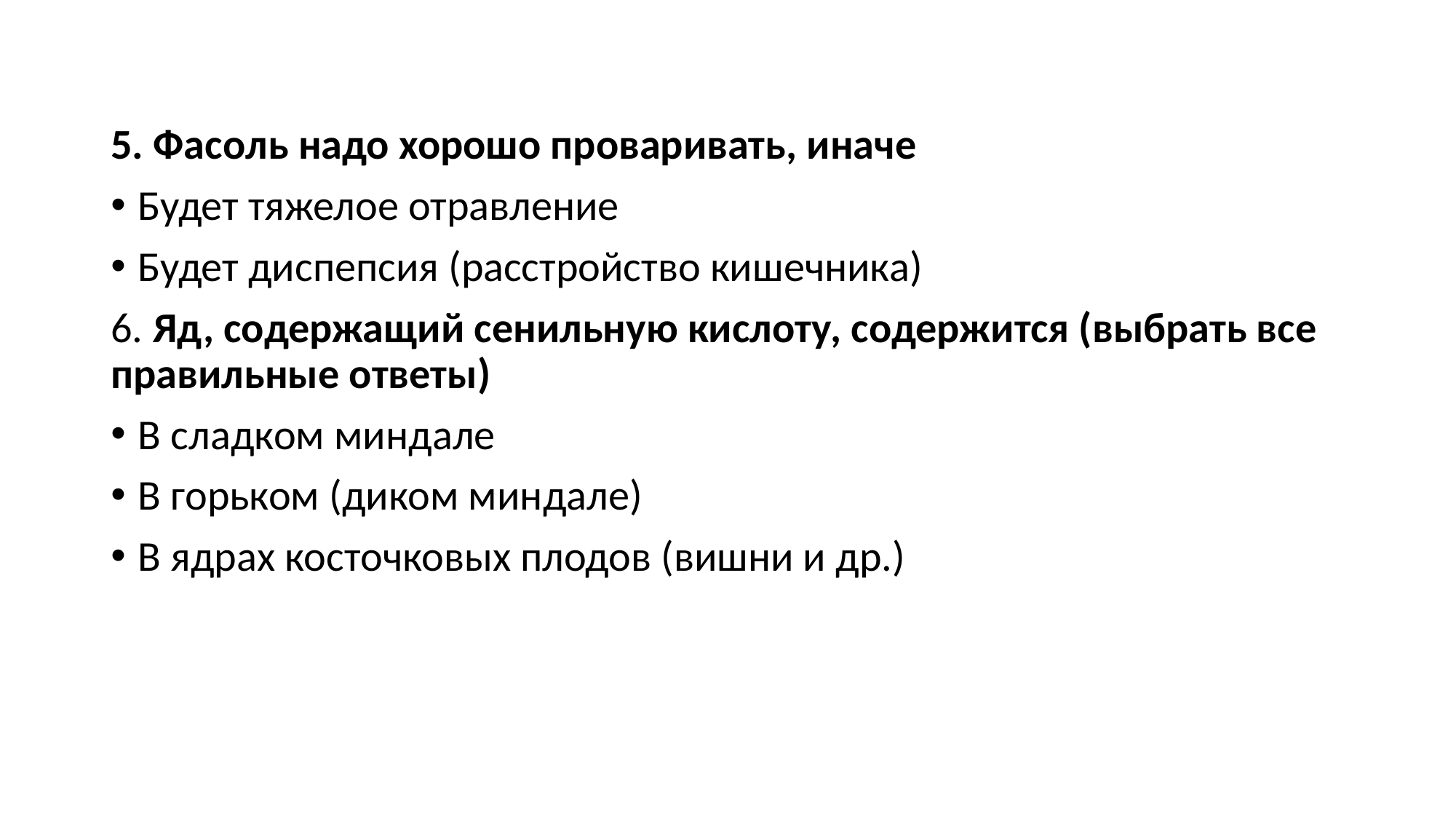

5. Фасоль надо хорошо проваривать, иначе
Будет тяжелое отравление
Будет диспепсия (расстройство кишечника)
6. Яд, содержащий сенильную кислоту, содержится (выбрать все правильные ответы)
В сладком миндале
В горьком (диком миндале)
В ядрах косточковых плодов (вишни и др.)